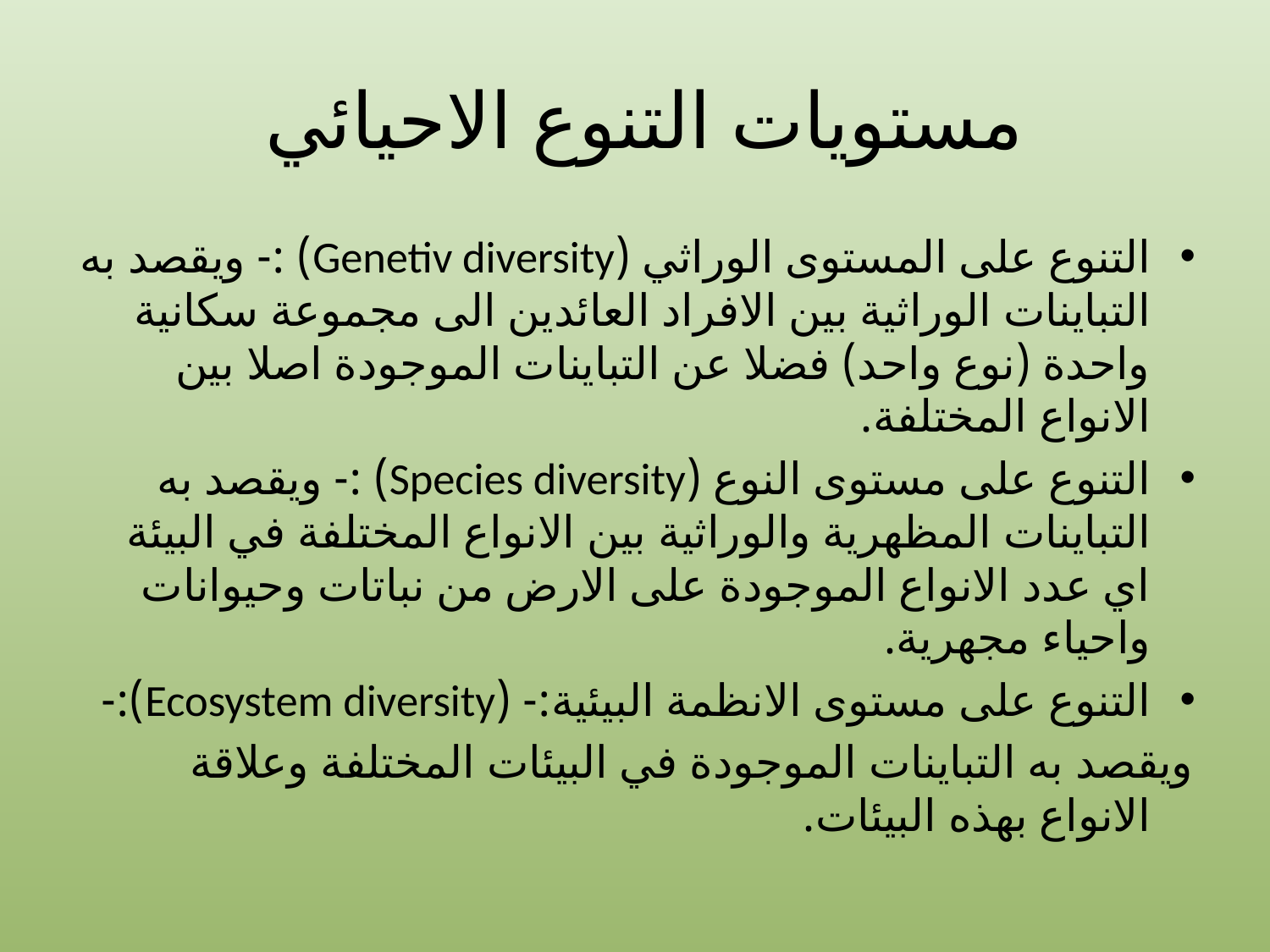

# مستويات التنوع الاحيائي
التنوع على المستوى الوراثي (Genetiv diversity) :- ويقصد به التباينات الوراثية بين الافراد العائدين الى مجموعة سكانية واحدة (نوع واحد) فضلا عن التباينات الموجودة اصلا بين الانواع المختلفة.
التنوع على مستوى النوع (Species diversity) :- ويقصد به التباينات المظهرية والوراثية بين الانواع المختلفة في البيئة اي عدد الانواع الموجودة على الارض من نباتات وحيوانات واحياء مجهرية.
التنوع على مستوى الانظمة البيئية:- (Ecosystem diversity):-
ويقصد به التباينات الموجودة في البيئات المختلفة وعلاقة الانواع بهذه البيئات.